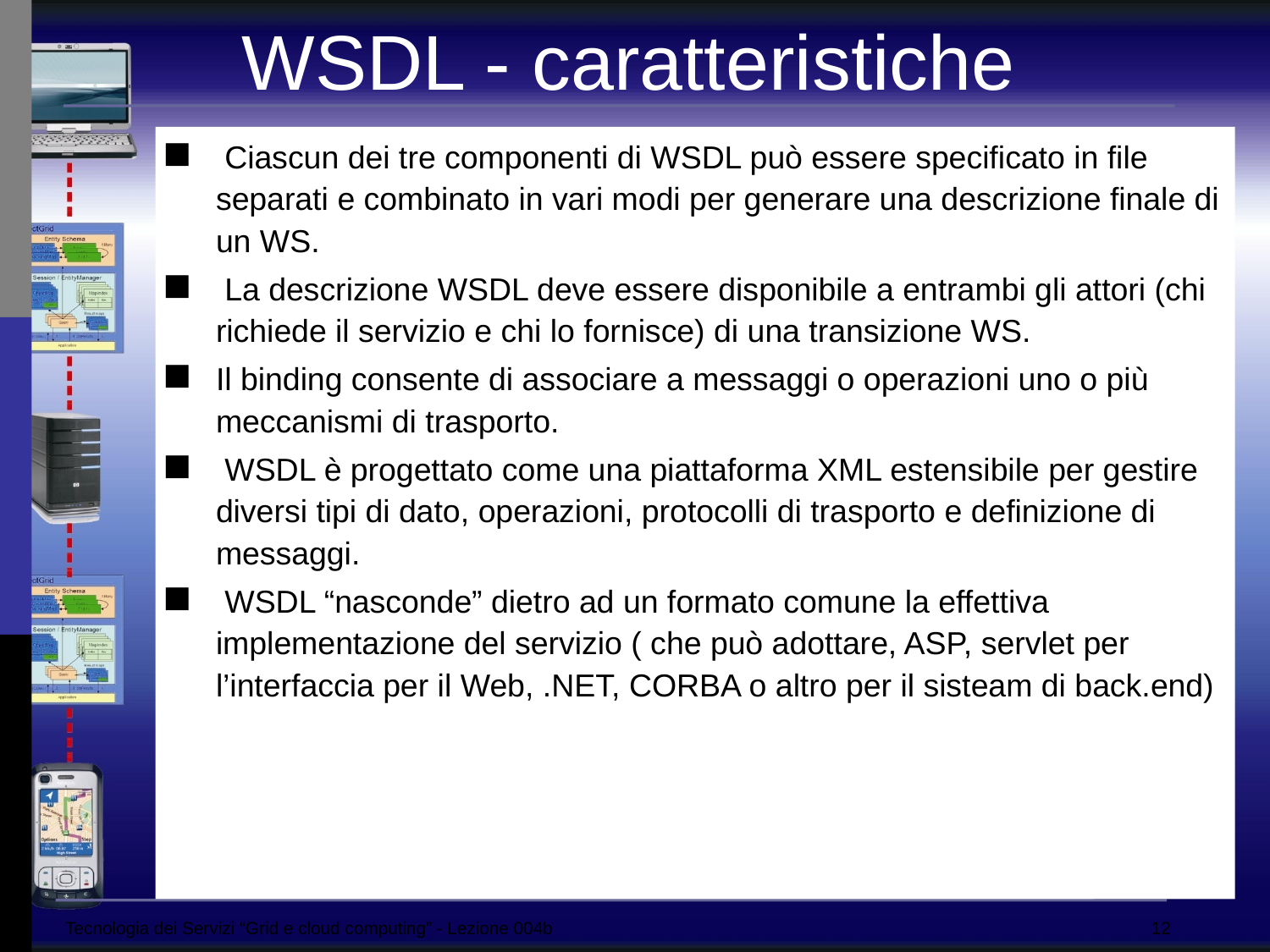

WSDL - caratteristiche
 Ciascun dei tre componenti di WSDL può essere specificato in file separati e combinato in vari modi per generare una descrizione finale di un WS.
 La descrizione WSDL deve essere disponibile a entrambi gli attori (chi richiede il servizio e chi lo fornisce) di una transizione WS.
Il binding consente di associare a messaggi o operazioni uno o più meccanismi di trasporto.
 WSDL è progettato come una piattaforma XML estensibile per gestire diversi tipi di dato, operazioni, protocolli di trasporto e definizione di  messaggi.
 WSDL “nasconde” dietro ad un formato comune la effettiva implementazione del servizio ( che può adottare, ASP, servlet per l’interfaccia per il Web, .NET, CORBA o altro per il sisteam di back.end)